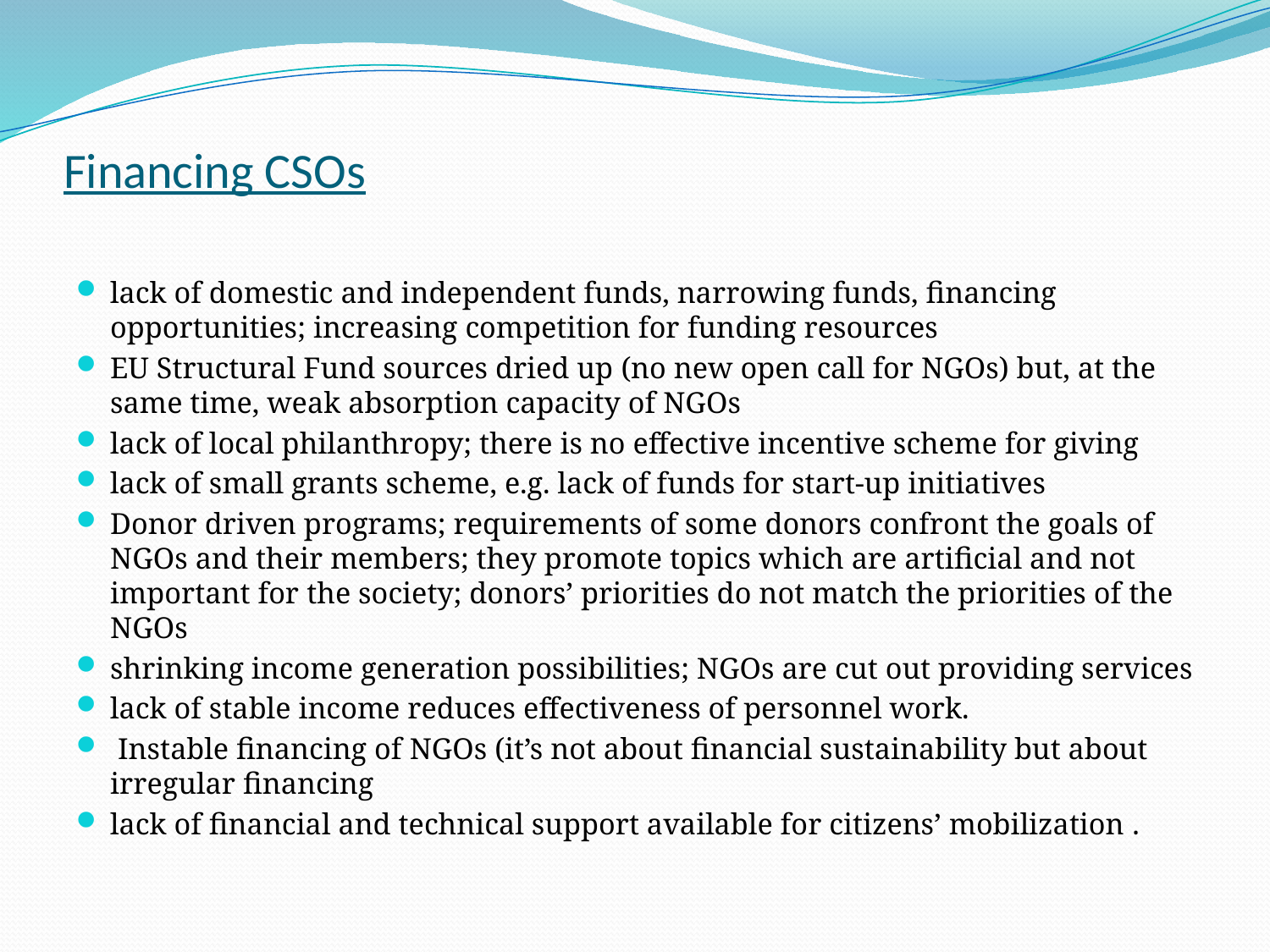

# Financing CSOs
lack of domestic and independent funds, narrowing funds, financing opportunities; increasing competition for funding resources
EU Structural Fund sources dried up (no new open call for NGOs) but, at the same time, weak absorption capacity of NGOs
lack of local philanthropy; there is no effective incentive scheme for giving
lack of small grants scheme, e.g. lack of funds for start-up initiatives
Donor driven programs; requirements of some donors confront the goals of NGOs and their members; they promote topics which are artificial and not important for the society; donors’ priorities do not match the priorities of the NGOs
shrinking income generation possibilities; NGOs are cut out providing services
lack of stable income reduces effectiveness of personnel work.
 Instable financing of NGOs (it’s not about financial sustainability but about irregular financing
lack of financial and technical support available for citizens’ mobilization .